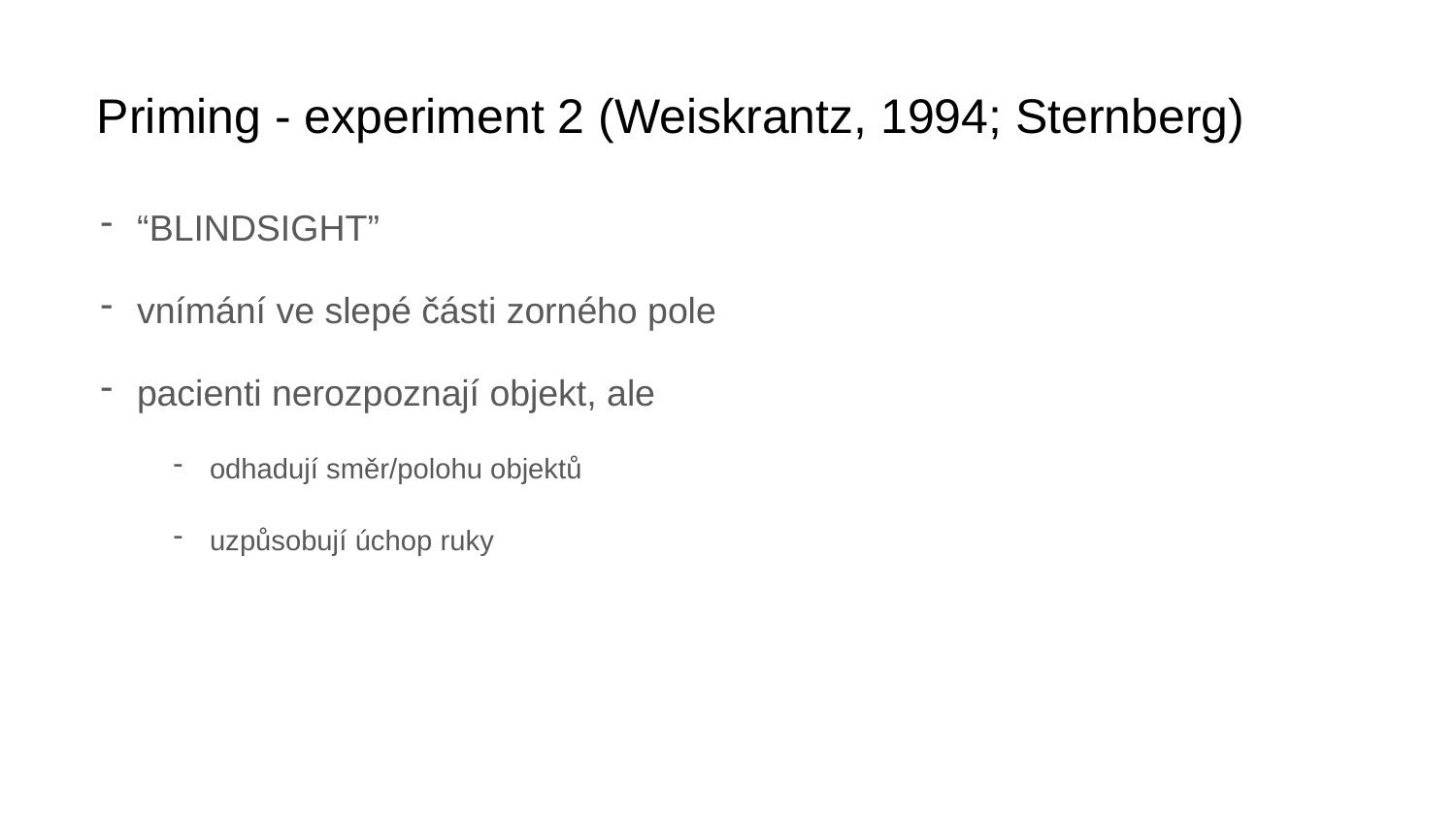

# Priming - experiment 2 (Weiskrantz, 1994; Sternberg)
“BLINDSIGHT”
vnímání ve slepé části zorného pole
pacienti nerozpoznají objekt, ale
odhadují směr/polohu objektů
uzpůsobují úchop ruky